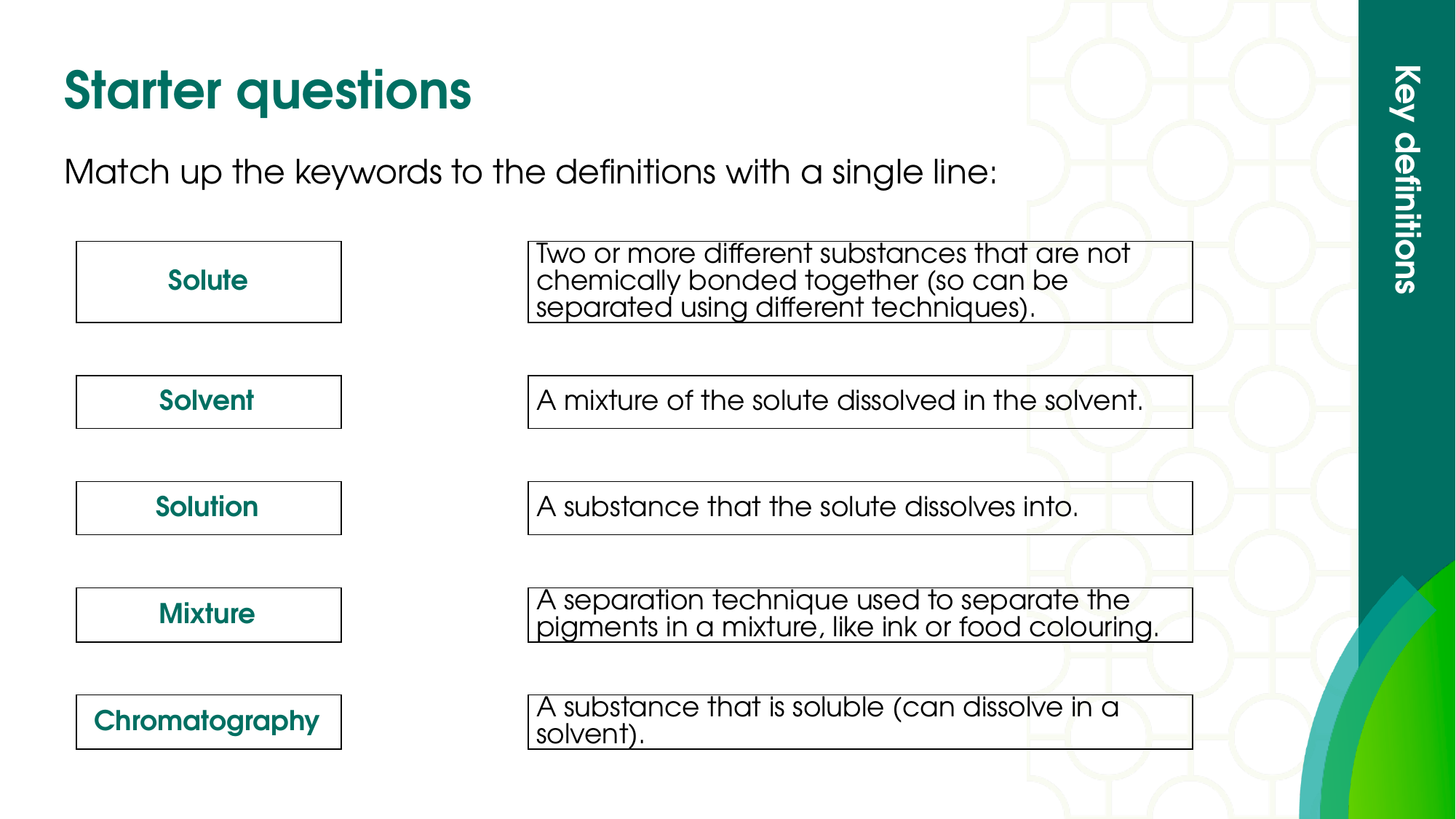

# Starter questions
Match up the keywords to the definitions with a single line:

| Solute |  | Two or more different substances that are not chemically bonded together (so can be separated using different techniques). |
| --- | --- | --- |
|  |  |  |
| Solvent |  | A mixture of the solute dissolved in the solvent. |
|  |  |  |
| Solution |  | A substance that the solute dissolves into. |
|  |  |  |
| Mixture |  | A separation technique used to separate the pigments in a mixture, like ink or food colouring. |
|  |  |  |
| Chromatography |  | A substance that is soluble (can dissolve in a solvent). |
Key definitions